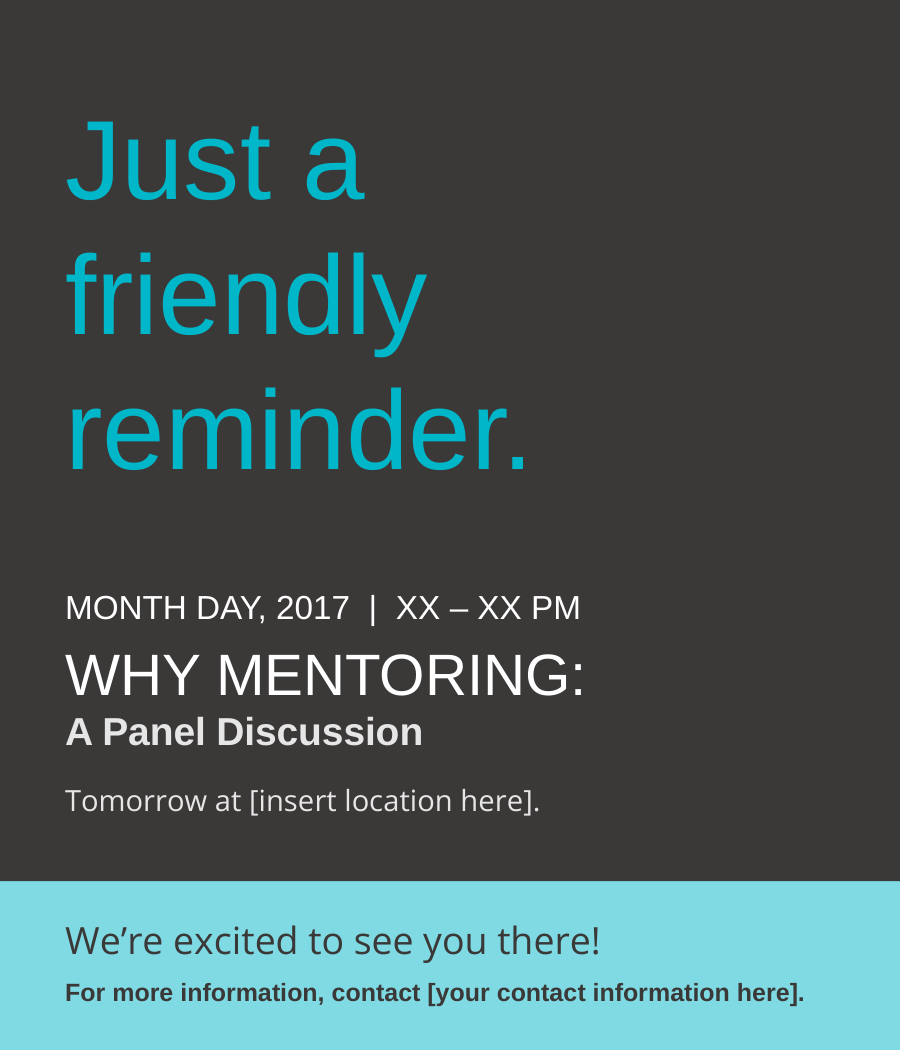

Month Day, 2017  |  XX – XX PM
Tomorrow at [insert location here].
For more information, contact [your contact information here].